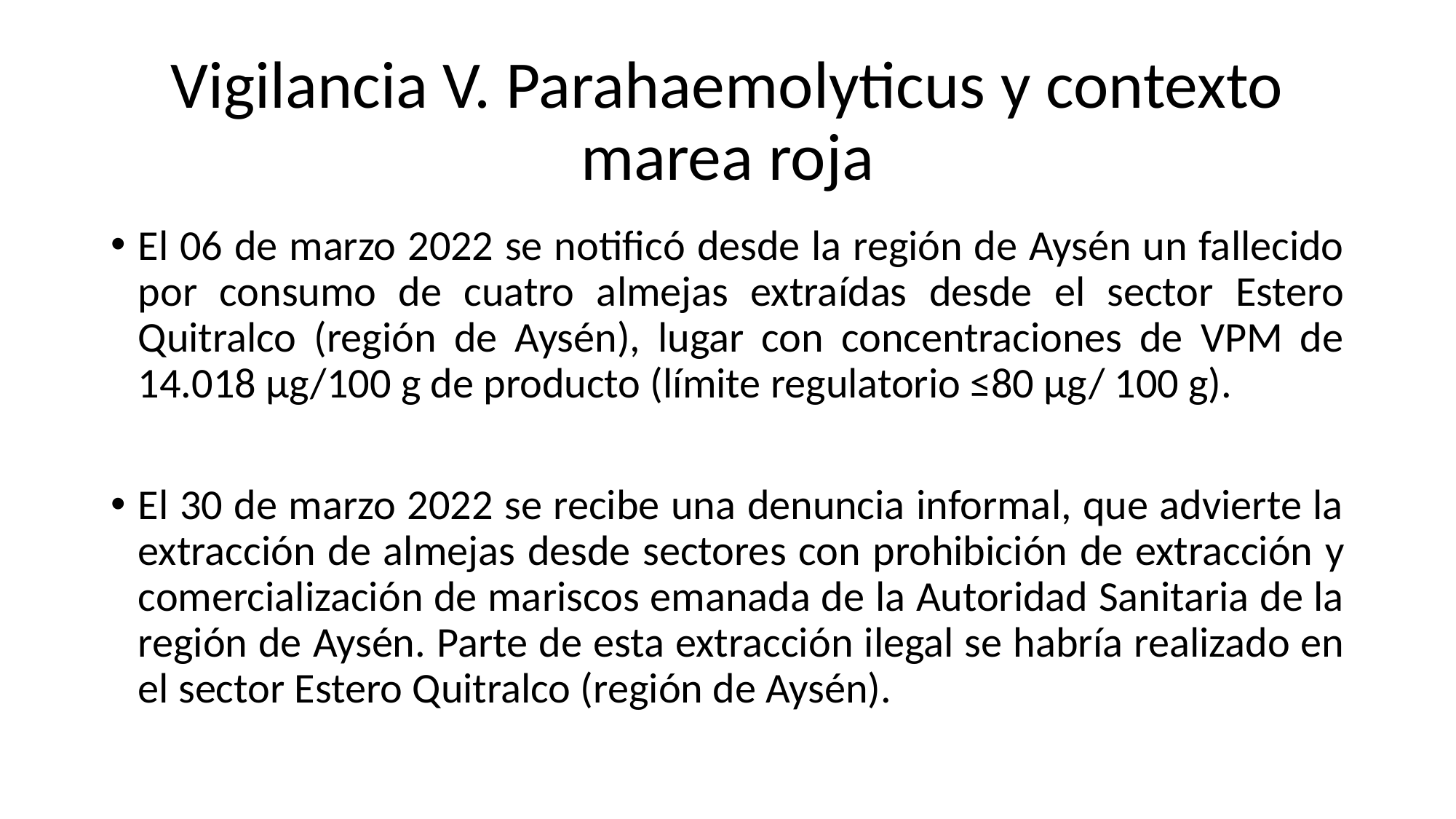

# Vigilancia V. Parahaemolyticus y contexto marea roja
El 06 de marzo 2022 se notificó desde la región de Aysén un fallecido por consumo de cuatro almejas extraídas desde el sector Estero Quitralco (región de Aysén), lugar con concentraciones de VPM de 14.018 μg/100 g de producto (límite regulatorio ≤80 μg/ 100 g).

El 30 de marzo 2022 se recibe una denuncia informal, que advierte la extracción de almejas desde sectores con prohibición de extracción y comercialización de mariscos emanada de la Autoridad Sanitaria de la región de Aysén. Parte de esta extracción ilegal se habría realizado en el sector Estero Quitralco (región de Aysén).